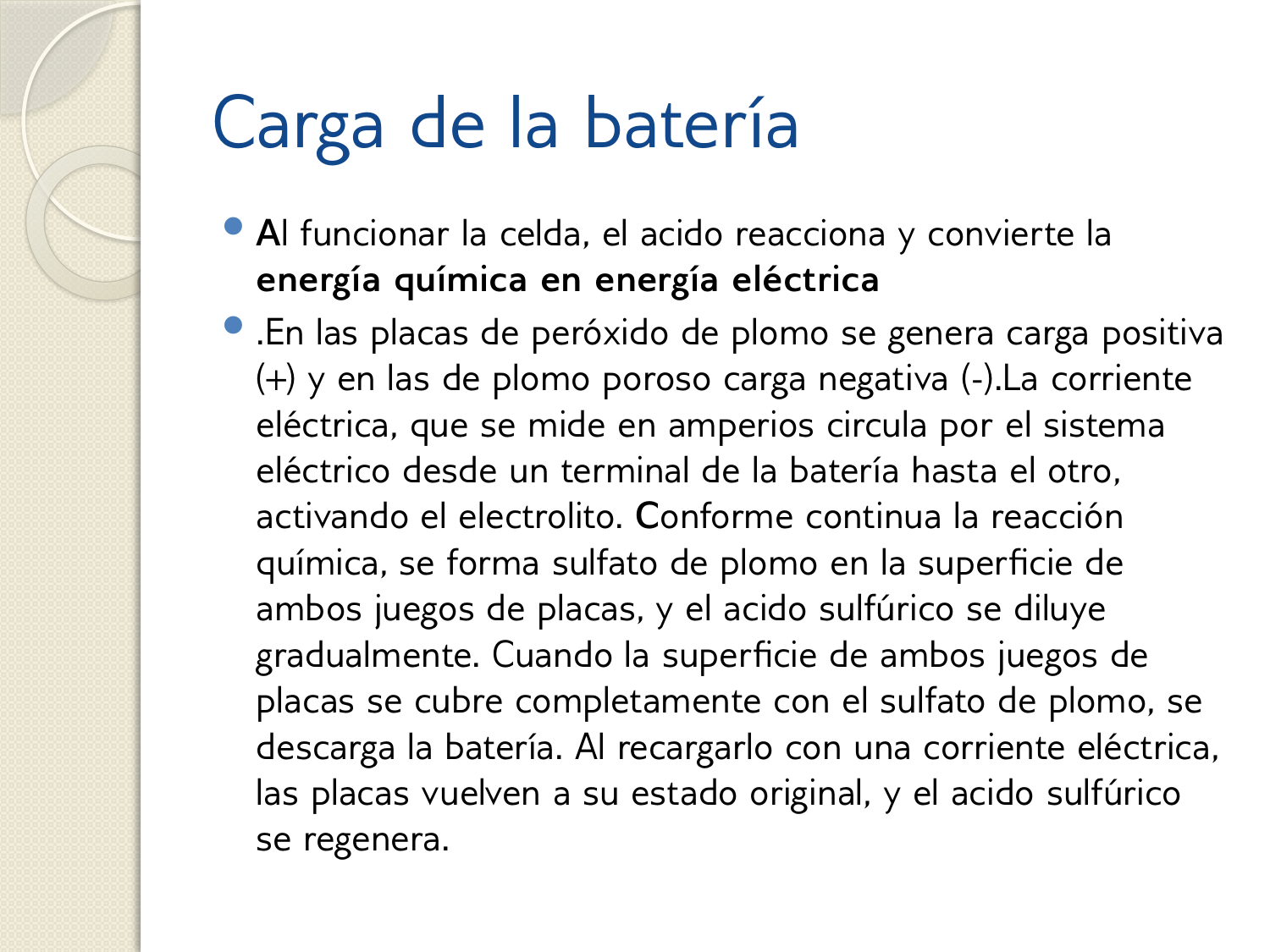

# Carga de la batería
Al funcionar la celda, el acido reacciona y convierte la energía química en energía eléctrica
.En las placas de peróxido de plomo se genera carga positiva (+) y en las de plomo poroso carga negativa (-).La corriente eléctrica, que se mide en amperios circula por el sistema eléctrico desde un terminal de la batería hasta el otro, activando el electrolito. Conforme continua la reacción química, se forma sulfato de plomo en la superficie de ambos juegos de placas, y el acido sulfúrico se diluye gradualmente. Cuando la superficie de ambos juegos de placas se cubre completamente con el sulfato de plomo, se descarga la batería. Al recargarlo con una corriente eléctrica, las placas vuelven a su estado original, y el acido sulfúrico se regenera.